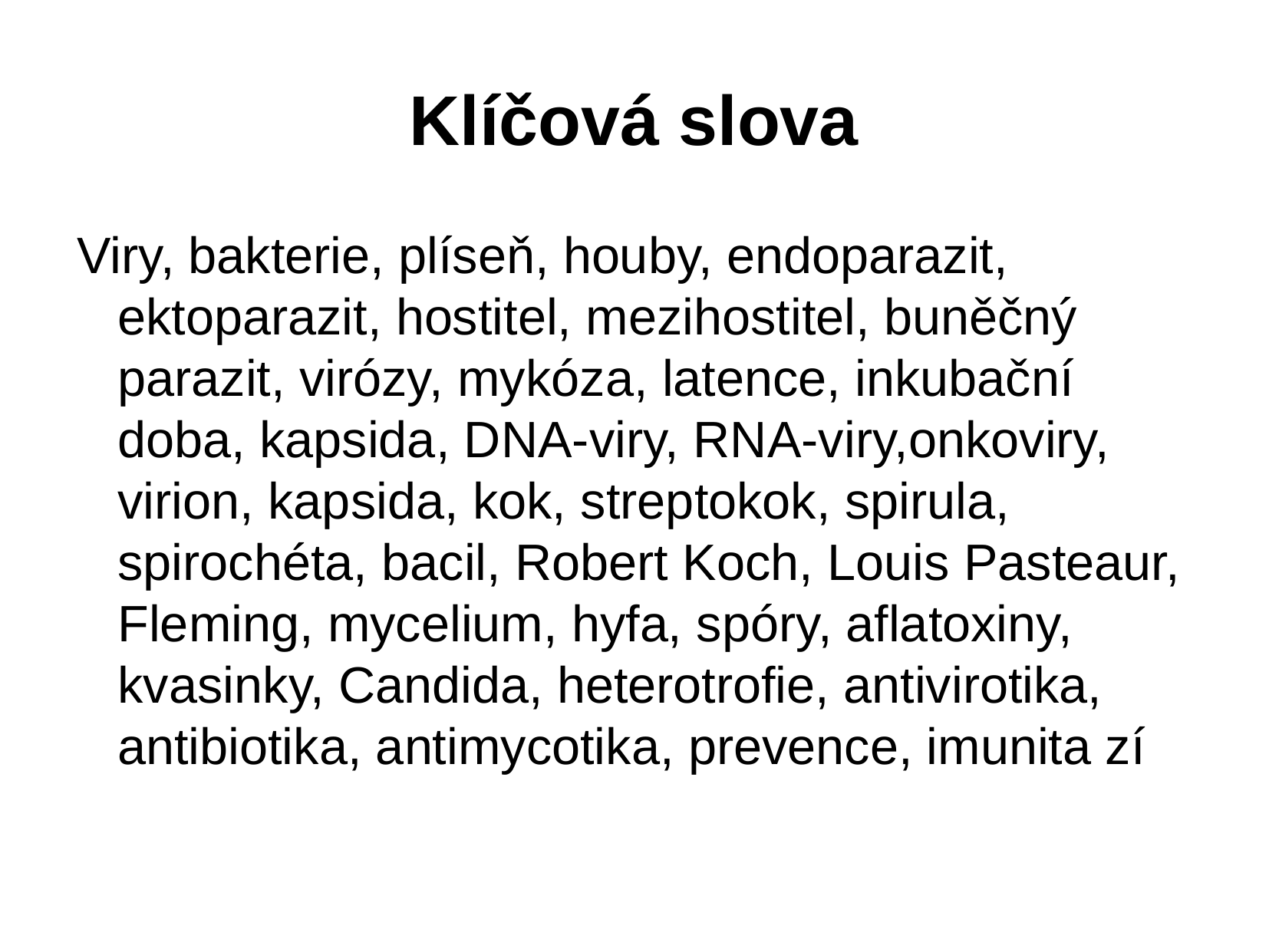

# Klíčová slova
Viry, bakterie, plíseň, houby, endoparazit, ektoparazit, hostitel, mezihostitel, buněčný parazit, virózy, mykóza, latence, inkubační doba, kapsida, DNA-viry, RNA-viry,onkoviry, virion, kapsida, kok, streptokok, spirula, spirochéta, bacil, Robert Koch, Louis Pasteaur, Fleming, mycelium, hyfa, spóry, aflatoxiny, kvasinky, Candida, heterotrofie, antivirotika, antibiotika, antimycotika, prevence, imunita zí